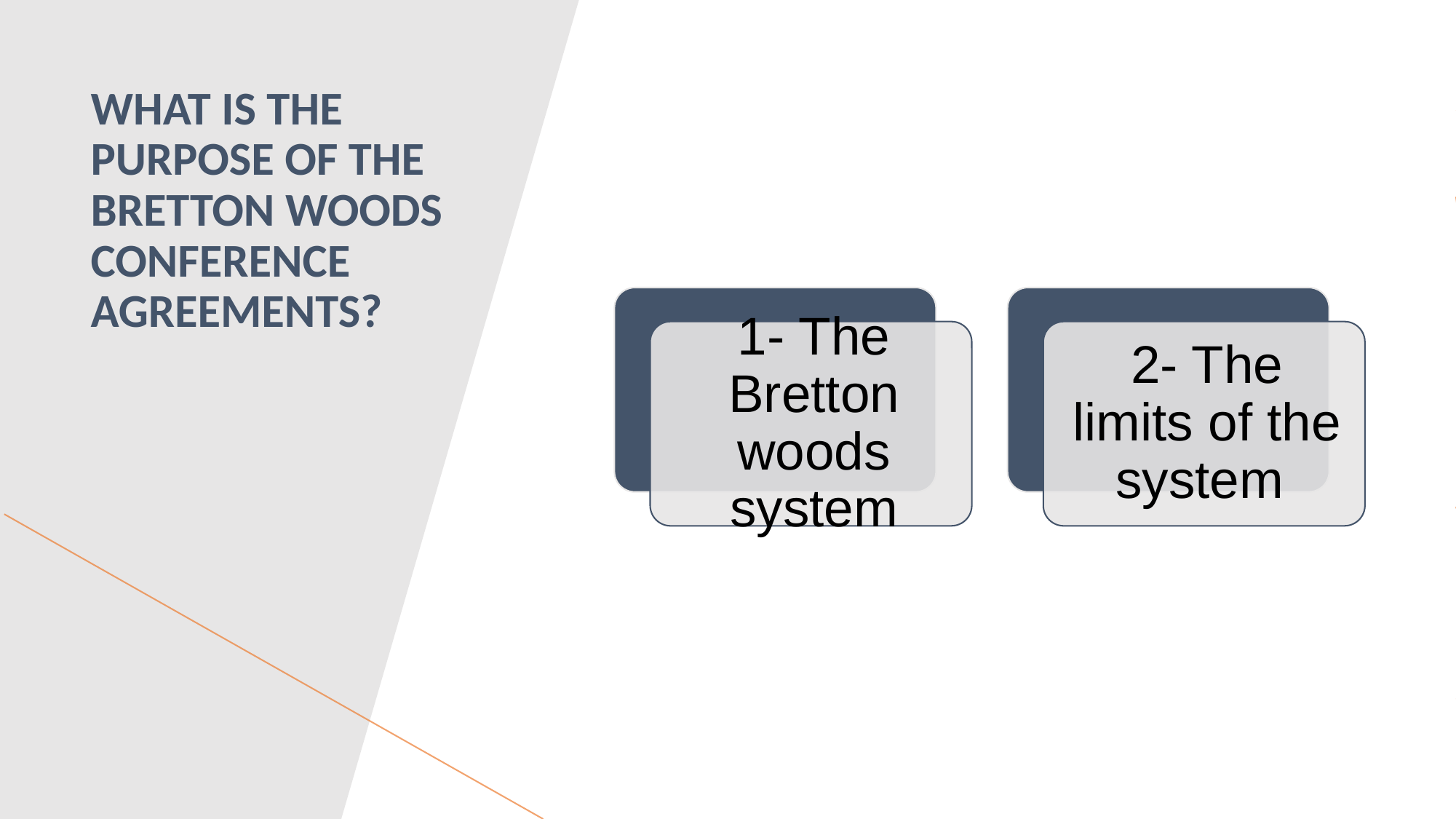

# what is the purpose of the Bretton woods conference agreements?
1- The Bretton woods system
2- The limits of the system